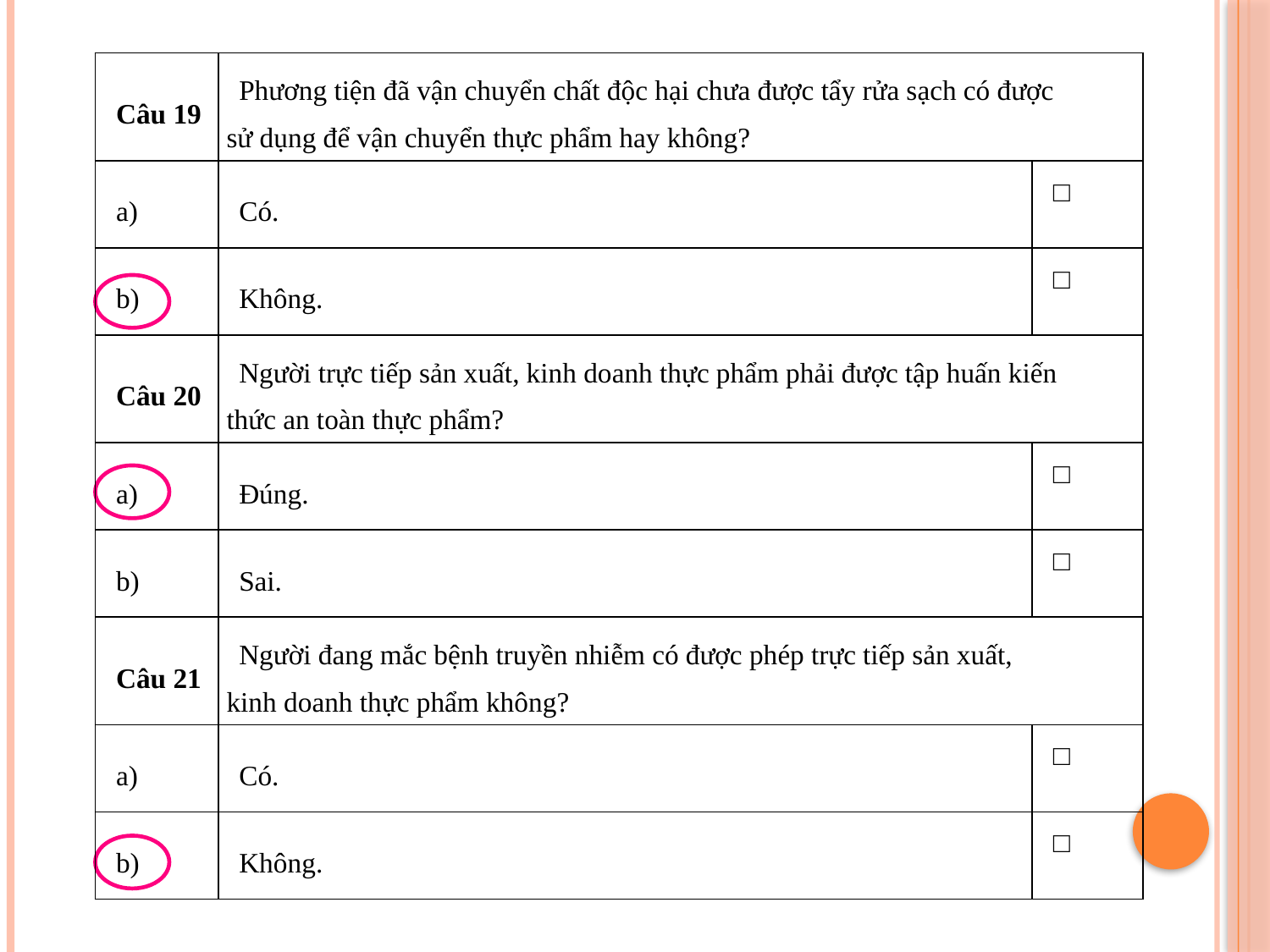

| Câu 19 | Phương tiện đã vận chuyển chất độc hại chưa được tẩy rửa sạch có được sử dụng để vận chuyển thực phẩm hay không? |  |
| --- | --- | --- |
| a) | Có. | □ |
| b) | Không. | □ |
| Câu 20 | Người trực tiếp sản xuất, kinh doanh thực phẩm phải được tập huấn kiến thức an toàn thực phẩm? |  |
| a) | Đúng. | □ |
| b) | Sai. | □ |
| Câu 21 | Người đang mắc bệnh truyền nhiễm có được phép trực tiếp sản xuất, kinh doanh thực phẩm không? |  |
| a) | Có. | □ |
| b) | Không. | □ |